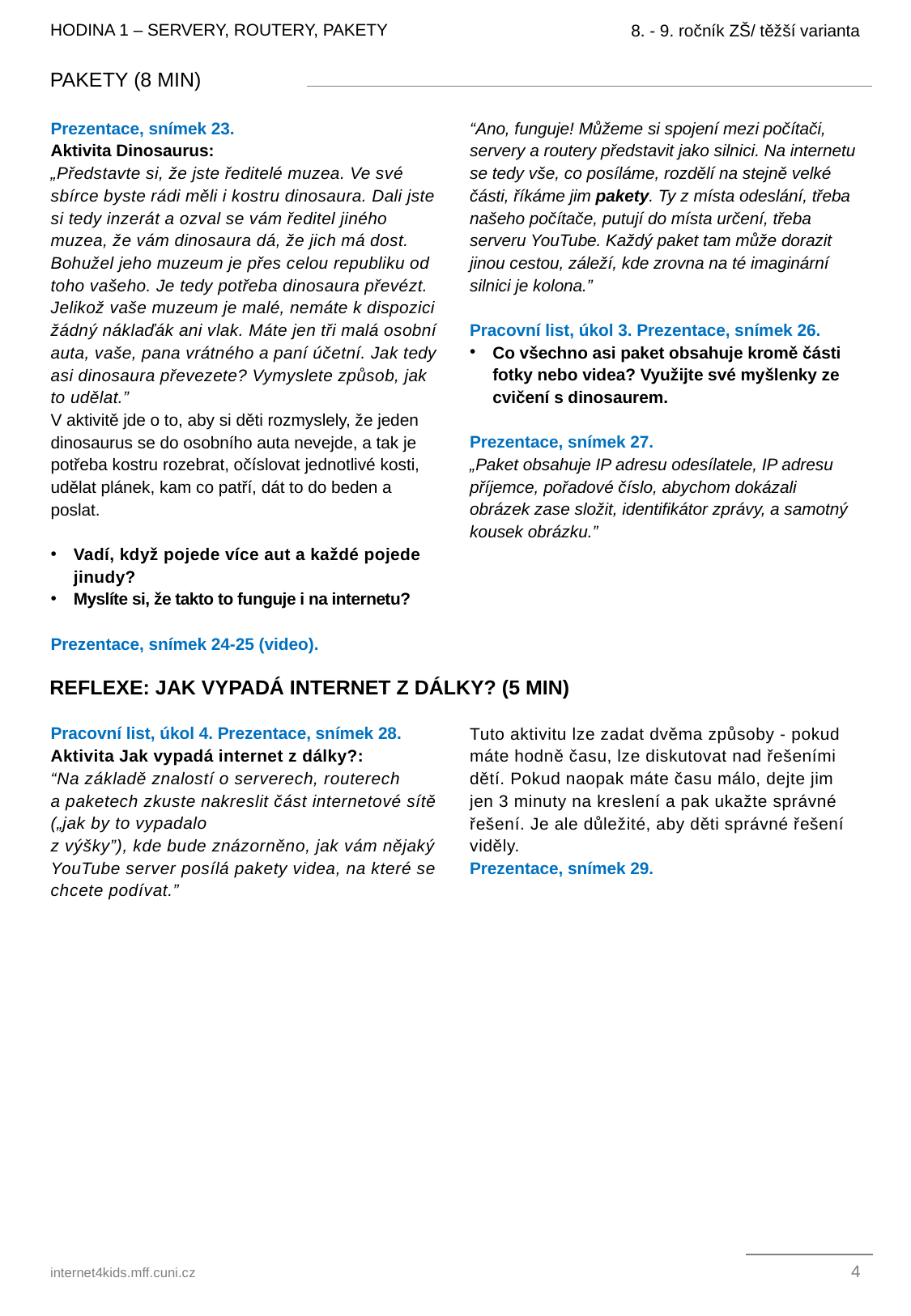

HODINA 1 – SERVERY, ROUTERY, PAKETY
8. - 9. ročník ZŠ/ těžší varianta
Pakety (8 min)
Prezentace, snímek 23.
Aktivita Dinosaurus:
„Představte si, že jste ředitelé muzea. Ve své sbírce byste rádi měli i kostru dinosaura. Dali jste si tedy inzerát a ozval se vám ředitel jiného muzea, že vám dinosaura dá, že jich má dost. Bohužel jeho muzeum je přes celou republiku od toho vašeho. Je tedy potřeba dinosaura převézt. Jelikož vaše muzeum je malé, nemáte k dispozici žádný náklaďák ani vlak. Máte jen tři malá osobní auta, vaše, pana vrátného a paní účetní. Jak tedy asi dinosaura převezete? Vymyslete způsob, jak to udělat.”
V aktivitě jde o to, aby si děti rozmyslely, že jeden dinosaurus se do osobního auta nevejde, a tak je potřeba kostru rozebrat, očíslovat jednotlivé kosti, udělat plánek, kam co patří, dát to do beden a poslat.

Vadí, když pojede více aut a každé pojede jinudy?
Myslíte si, že takto to funguje i na internetu?

Prezentace, snímek 24-25 (video).
“Ano, funguje! Můžeme si spojení mezi počítači, servery a routery představit jako silnici. Na internetu se tedy vše, co posíláme, rozdělí na stejně velké části, říkáme jim pakety. Ty z místa odeslání, třeba našeho počítače, putují do místa určení, třeba serveru YouTube. Každý paket tam může dorazit jinou cestou, záleží, kde zrovna na té imaginární silnici je kolona.”

Pracovní list, úkol 3. Prezentace, snímek 26.
Co všechno asi paket obsahuje kromě části fotky nebo videa? Využijte své myšlenky ze cvičení s dinosaurem.

Prezentace, snímek 27.
„Paket obsahuje IP adresu odesílatele, IP adresu příjemce, pořadové číslo, abychom dokázali obrázek zase složit, identifikátor zprávy, a samotný kousek obrázku.”
Reflexe: Jak vypadá internet z dálky? (5 min)
Pracovní list, úkol 4. Prezentace, snímek 28.
Aktivita Jak vypadá internet z dálky?:
“Na základě znalostí o serverech, routerech
a paketech zkuste nakreslit část internetové sítě („jak by to vypadalo
z výšky”), kde bude znázorněno, jak vám nějaký YouTube server posílá pakety videa, na které se chcete podívat.”
Tuto aktivitu lze zadat dvěma způsoby - pokud máte hodně času, lze diskutovat nad řešeními dětí. Pokud naopak máte času málo, dejte jim jen 3 minuty na kreslení a pak ukažte správné řešení. Je ale důležité, aby děti správné řešení viděly.
Prezentace, snímek 29.
4
internet4kids.mff.cuni.cz